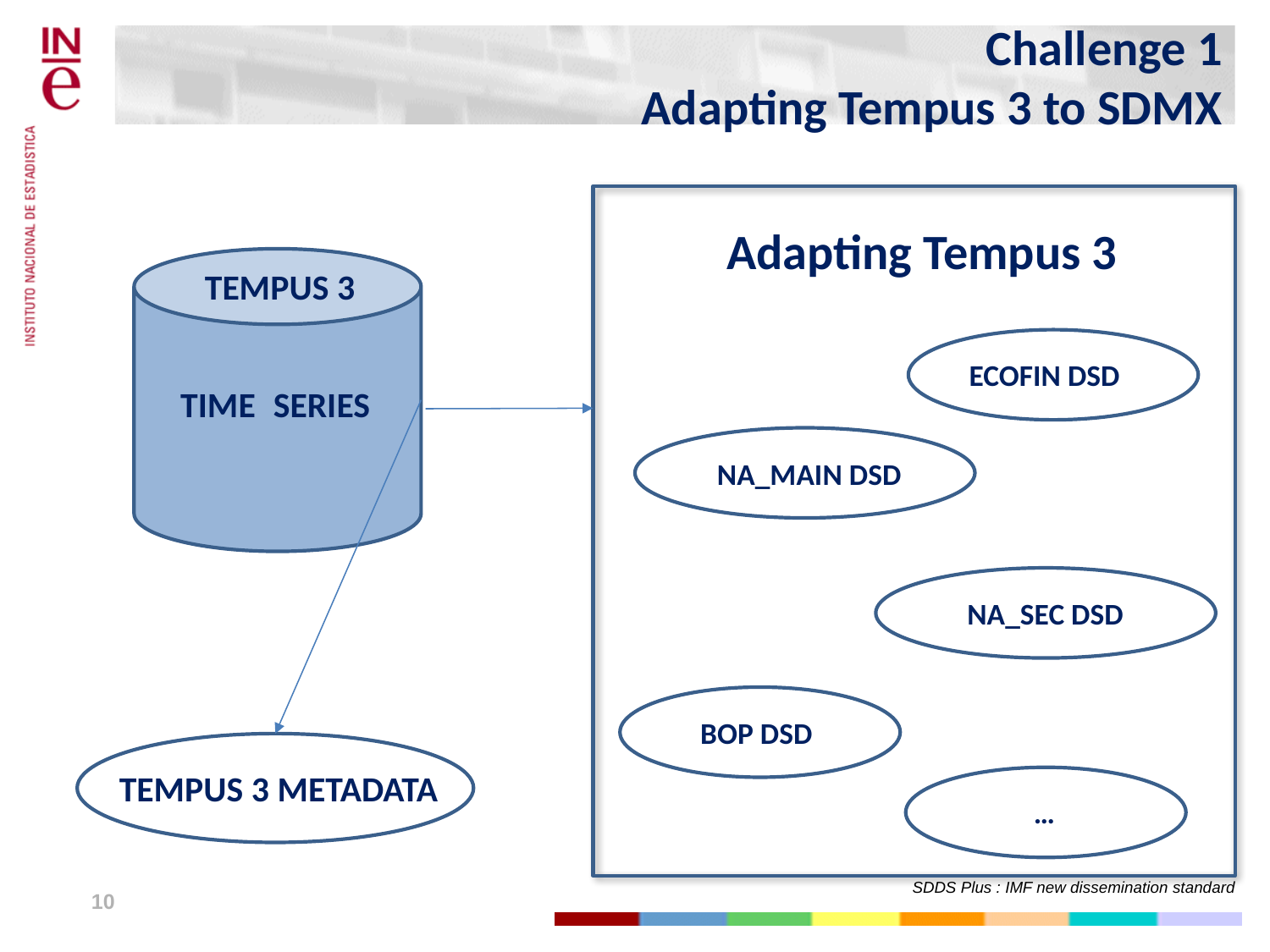

# Challenge 1 Adapting Tempus 3 to SDMX

Adapting Tempus 3

 TEMPUS 3

ECOFIN DSD
TIME  SERIES

 NA_MAIN DSD

  NA_SEC DSD

BOP DSD

TEMPUS 3 METADATA

  …
10